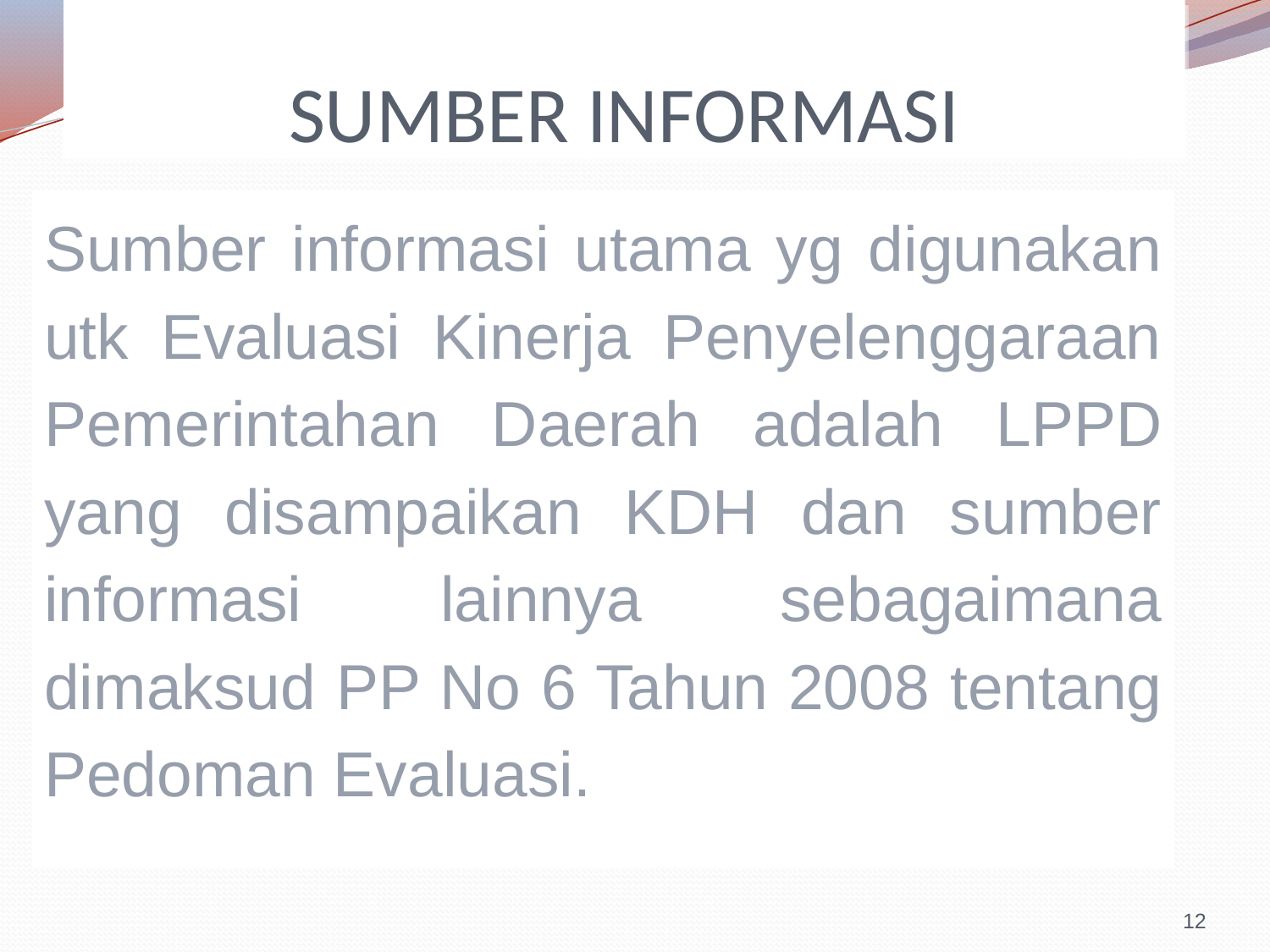

# SUMBER INFORMASI
Sumber informasi utama yg digunakan utk Evaluasi Kinerja Penyelenggaraan Pemerintahan Daerah adalah LPPD yang disampaikan KDH dan sumber informasi lainnya sebagaimana dimaksud PP No 6 Tahun 2008 tentang Pedoman Evaluasi.
12